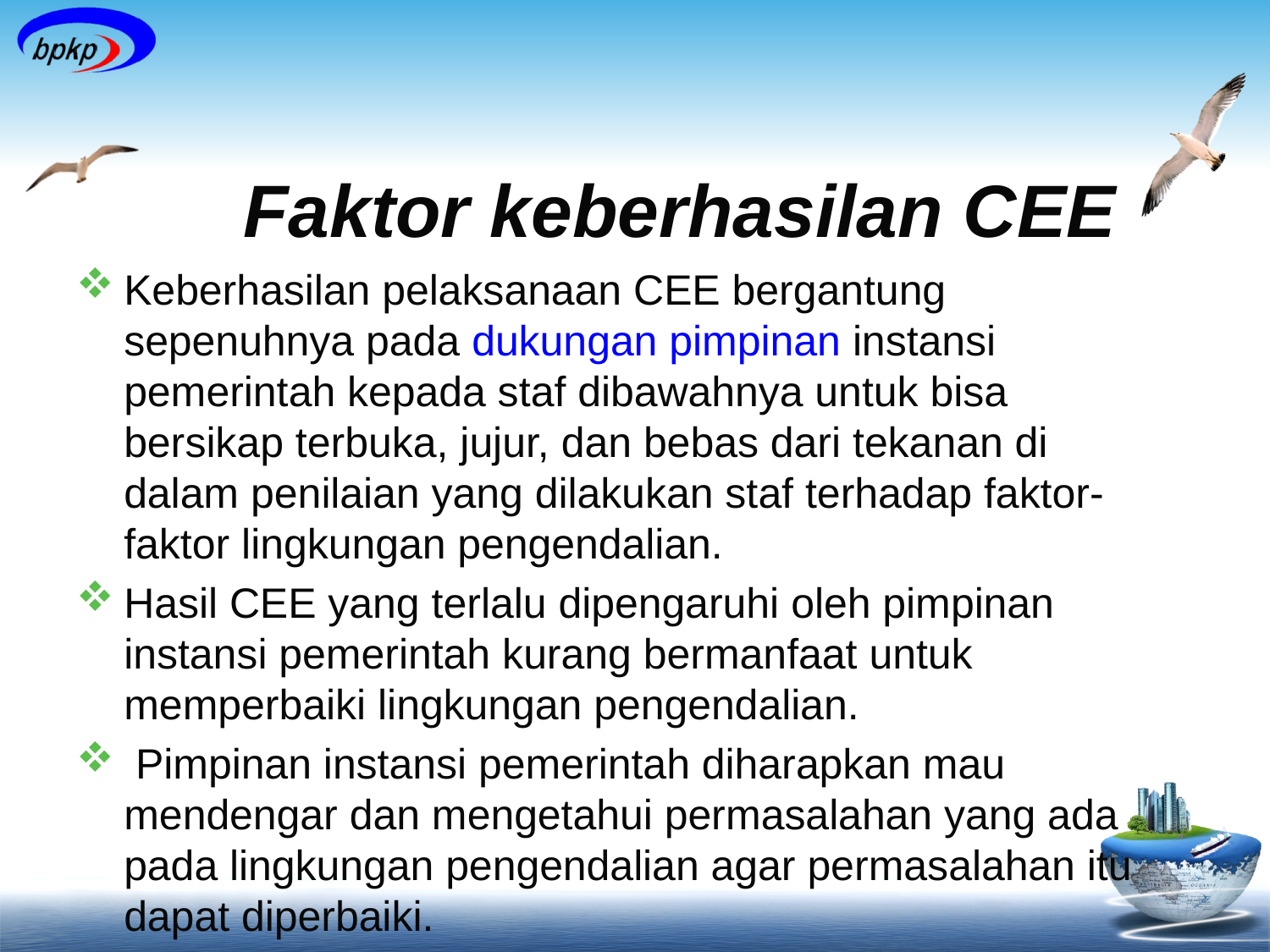

# Faktor keberhasilan CEE
Keberhasilan pelaksanaan CEE bergantung sepenuhnya pada dukungan pimpinan instansi pemerintah kepada staf dibawahnya untuk bisa bersikap terbuka, jujur, dan bebas dari tekanan di dalam penilaian yang dilakukan staf terhadap faktor- faktor lingkungan pengendalian.
Hasil CEE yang terlalu dipengaruhi oleh pimpinan instansi pemerintah kurang bermanfaat untuk memperbaiki lingkungan pengendalian.
 Pimpinan instansi pemerintah diharapkan mau mendengar dan mengetahui permasalahan yang ada pada lingkungan pengendalian agar permasalahan itu dapat diperbaiki.